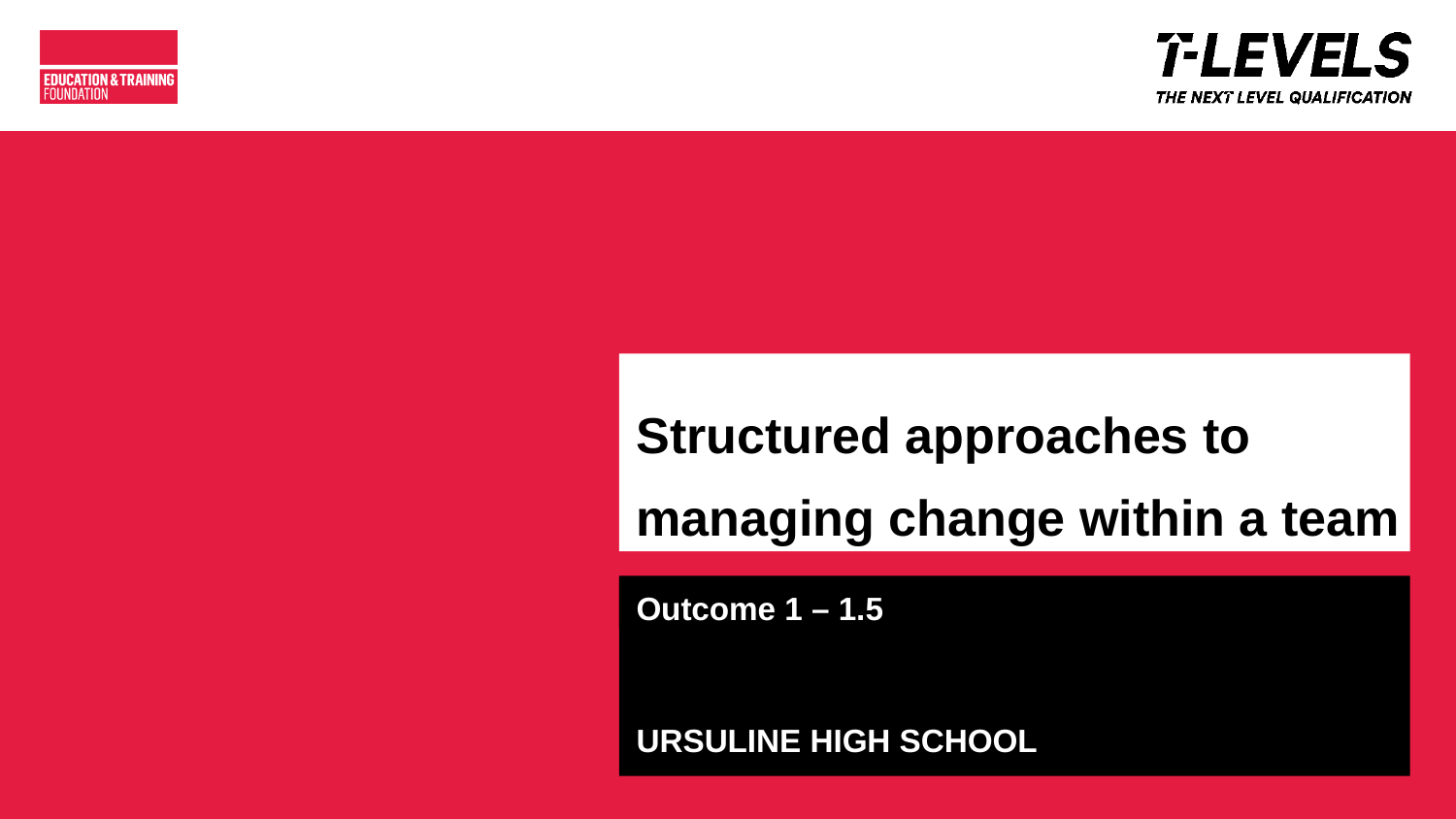

# Structured approaches to managing change within a team
Outcome 1 – 1.5
URSULINE HIGH SCHOOL